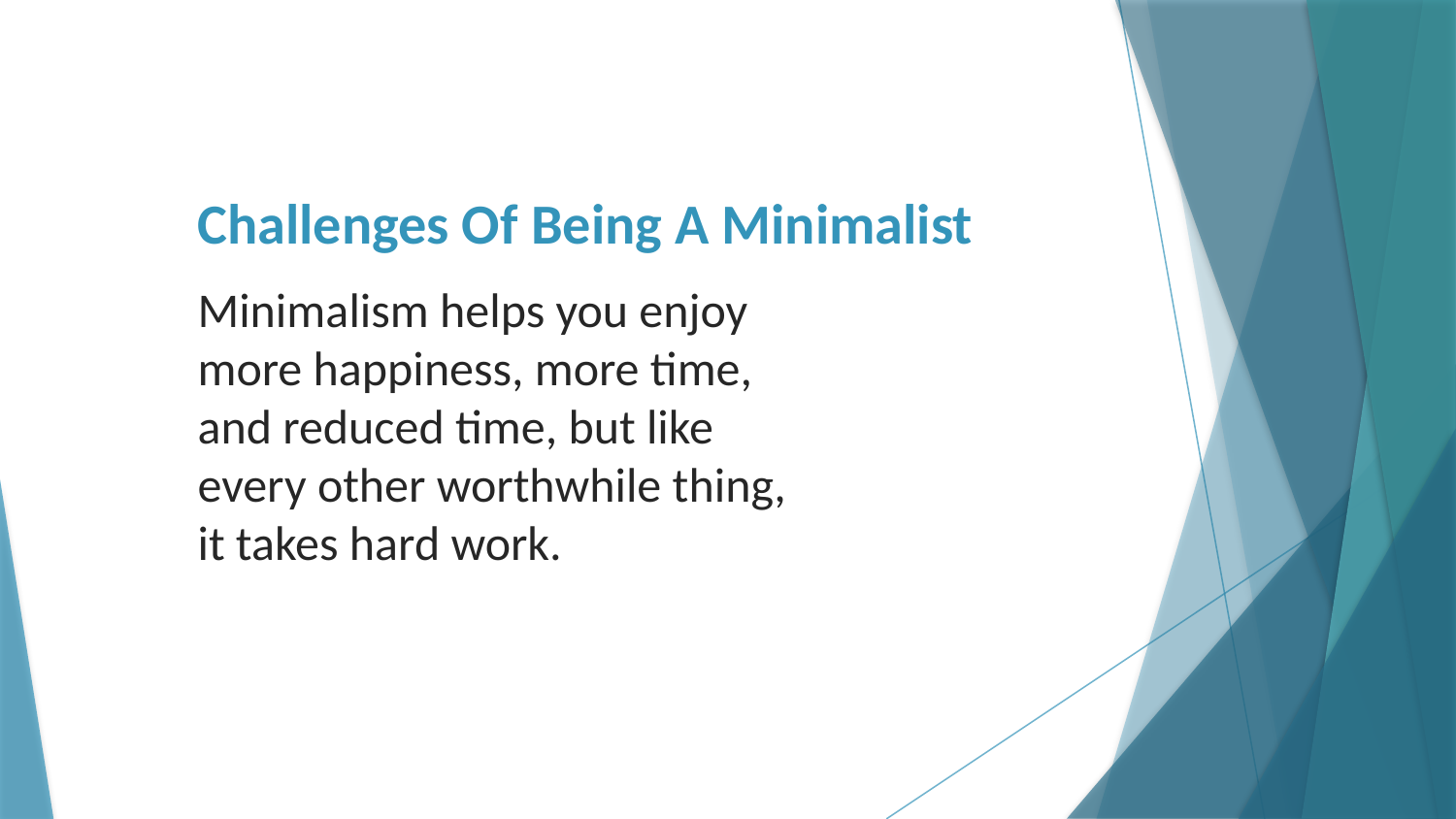

# Challenges Of Being A Minimalist
Minimalism helps you enjoy more happiness, more time, and reduced time, but like every other worthwhile thing, it takes hard work.